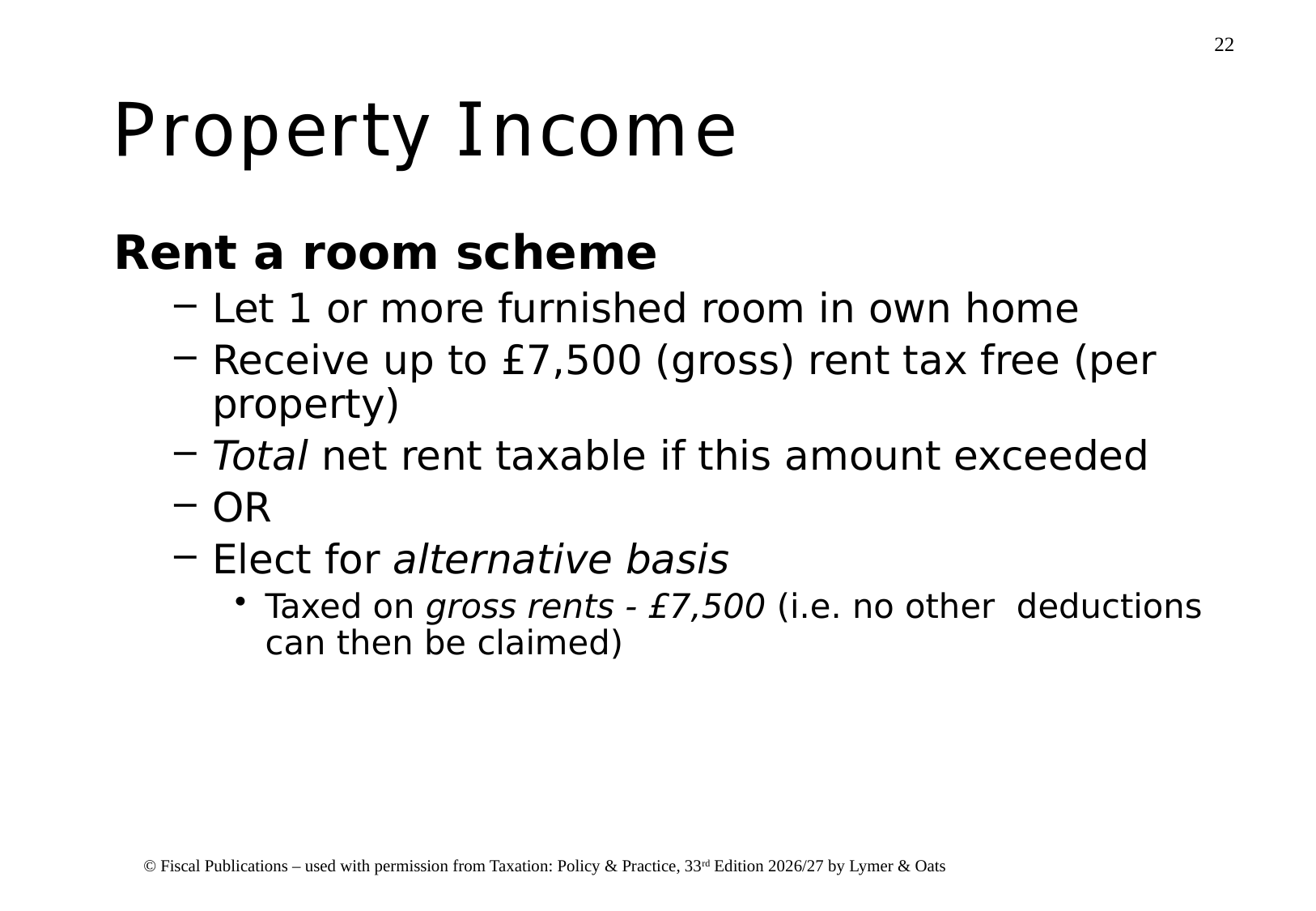

# Property Income
Rent a room scheme
Let 1 or more furnished room in own home
Receive up to £7,500 (gross) rent tax free (per property)
Total net rent taxable if this amount exceeded
OR
Elect for alternative basis
Taxed on gross rents - £7,500 (i.e. no other  deductions can then be claimed)